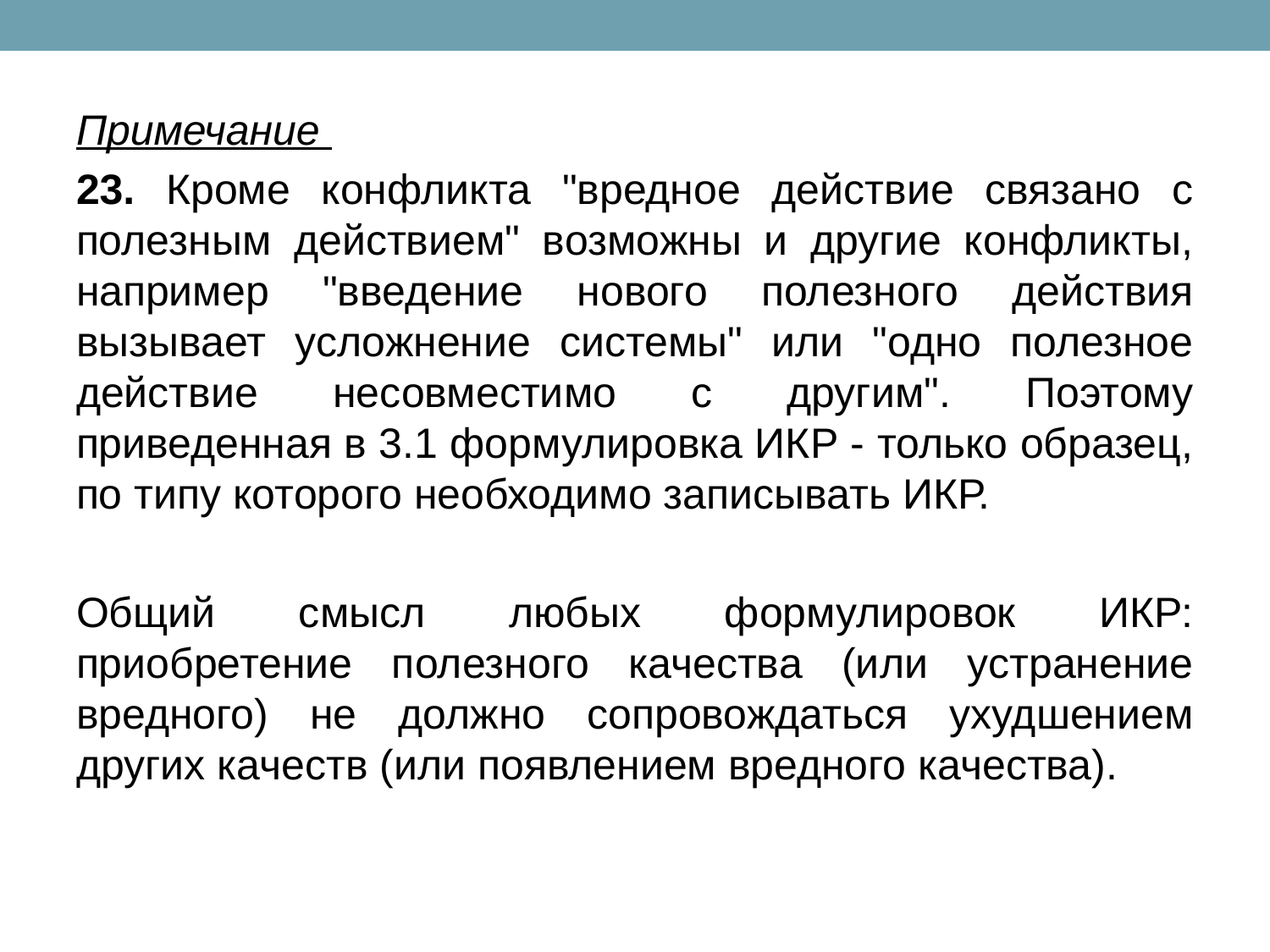

Примечание
23. Кроме конфликта "вредное действие связано с полезным действием" возможны и другие конфликты, например "введение нового полезного действия вызывает усложнение системы" или "одно полезное действие несовместимо с другим". Поэтому приведенная в 3.1 формулировка ИКР - только образец, по типу которого необходимо записывать ИКР.

Общий смысл любых формулировок ИКР: приобретение полезного качества (или устранение вредного) не должно сопровождаться ухудшением других качеств (или появлением вредного качества).